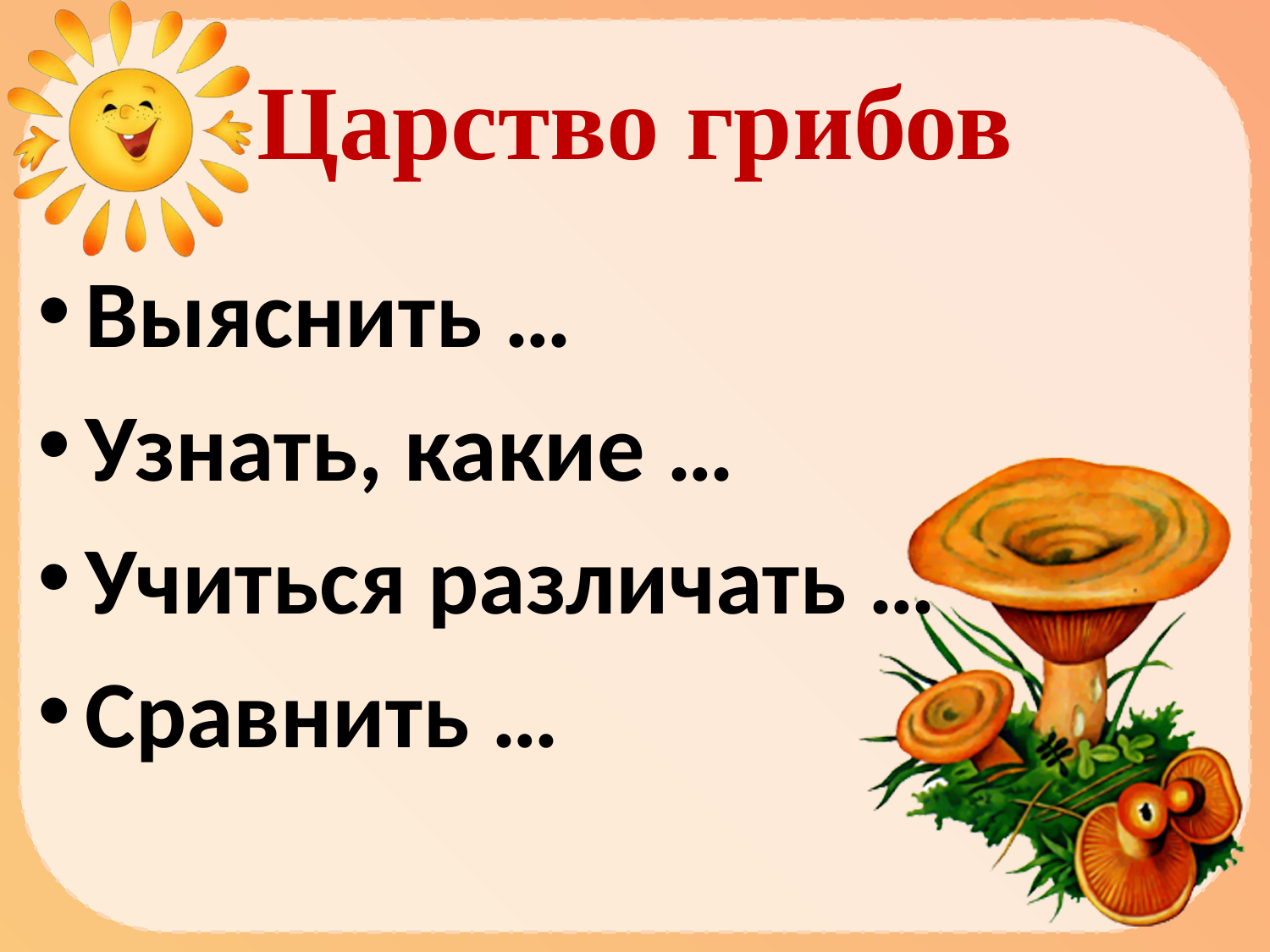

# Царство грибов
Выяснить …
Узнать, какие …
Учиться различать …
Сравнить …